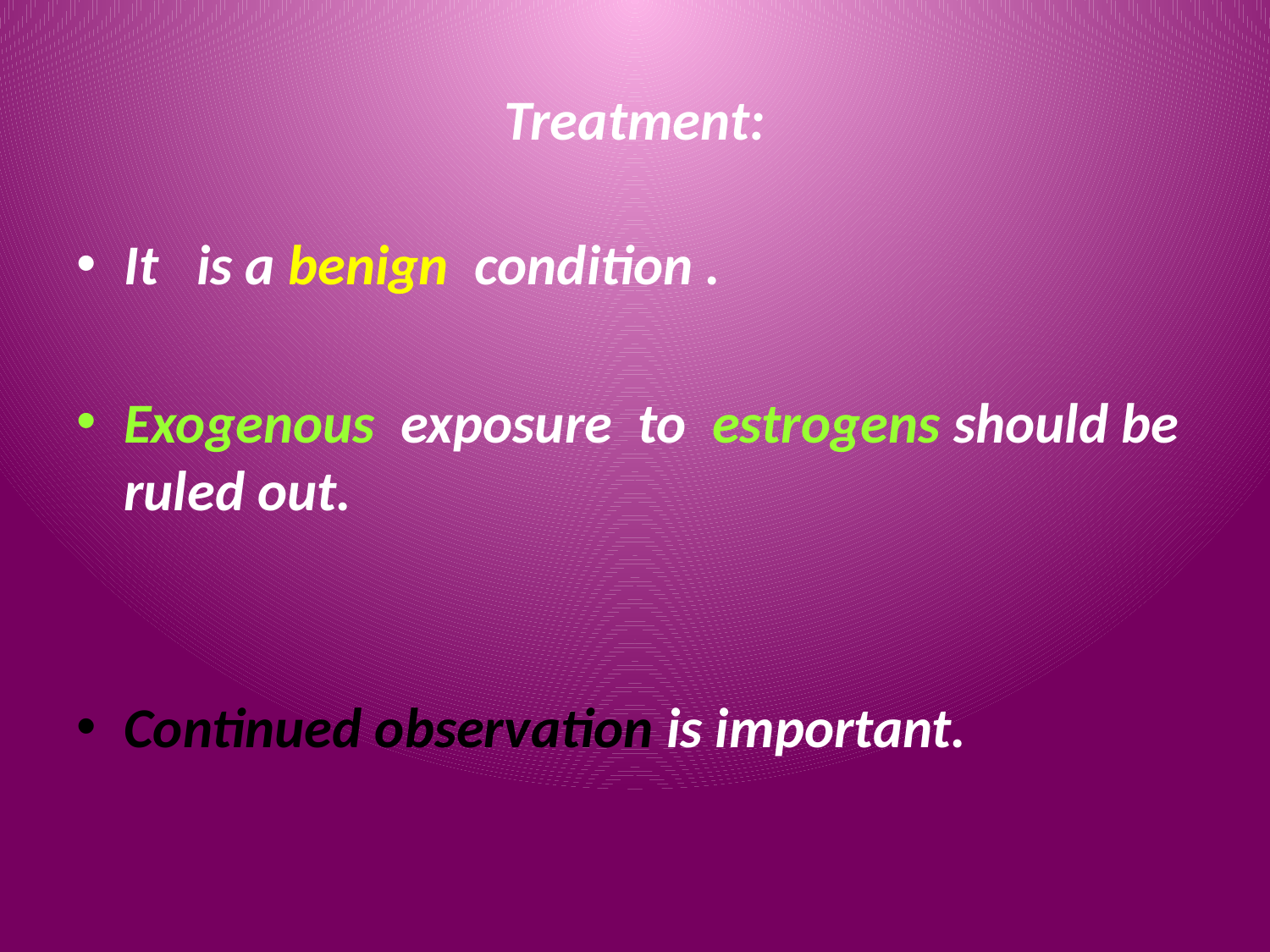

# Treatment:
It   is a benign  condition .

Exogenous  exposure  to  estrogens should be ruled out.

Continued observation is important.